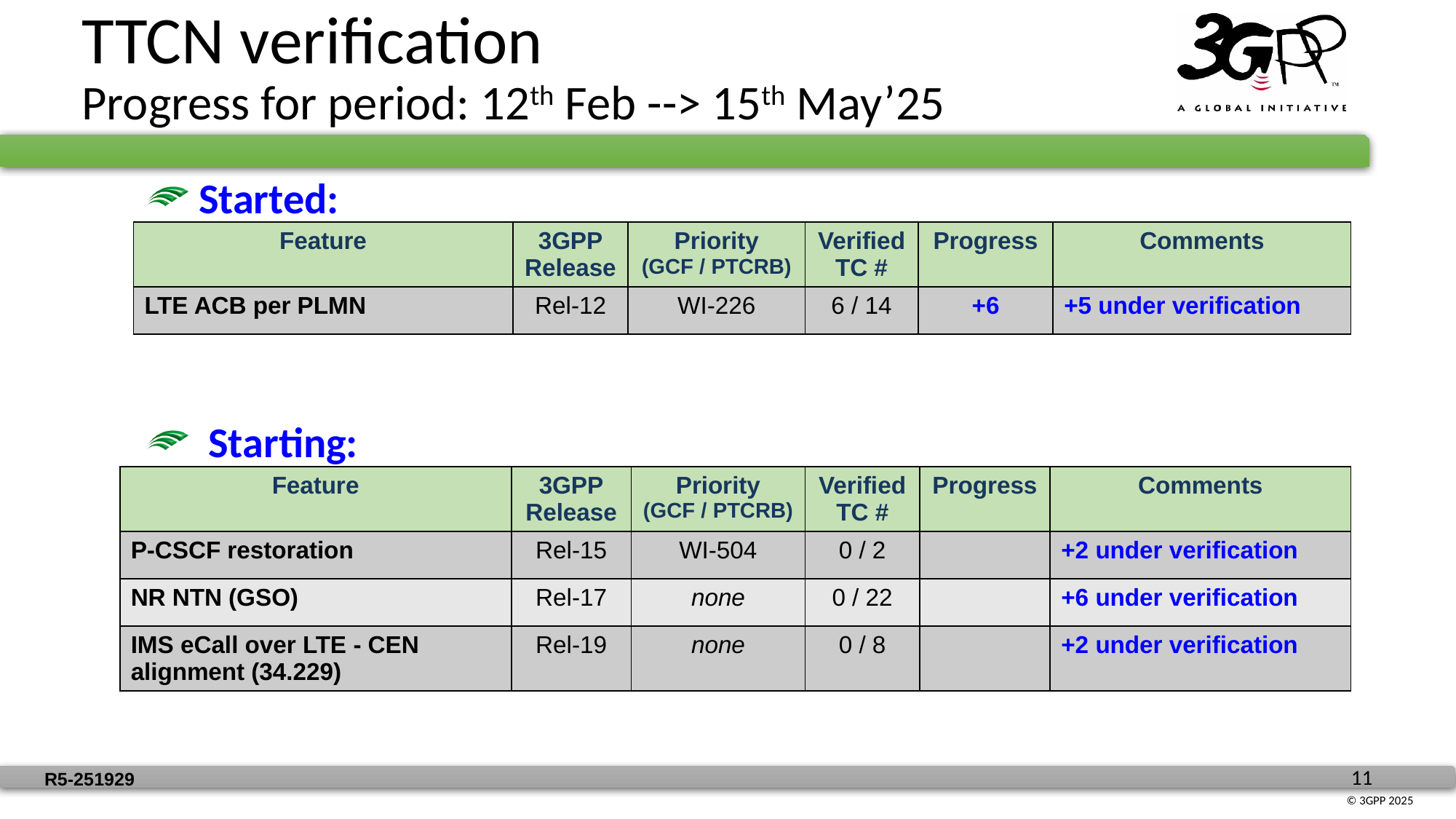

# TTCN verification Progress for period: 12th Feb --> 15th May’25
 Started:

  Starting:

| Feature | 3GPP Release | Priority (GCF / PTCRB) | Verified TC # | Progress | Comments |
| --- | --- | --- | --- | --- | --- |
| LTE ACB per PLMN | Rel-12 | WI-226 | 6 / 14 | +6 | +5 under verification |
| Feature | 3GPP Release | Priority (GCF / PTCRB) | Verified TC # | Progress | Comments |
| --- | --- | --- | --- | --- | --- |
| P-CSCF restoration | Rel-15 | WI-504 | 0 / 2 |  | +2 under verification |
| NR NTN (GSO) | Rel-17 | none | 0 / 22 |  | +6 under verification |
| IMS eCall over LTE - CEN alignment (34.229) | Rel-19 | none | 0 / 8 |  | +2 under verification |